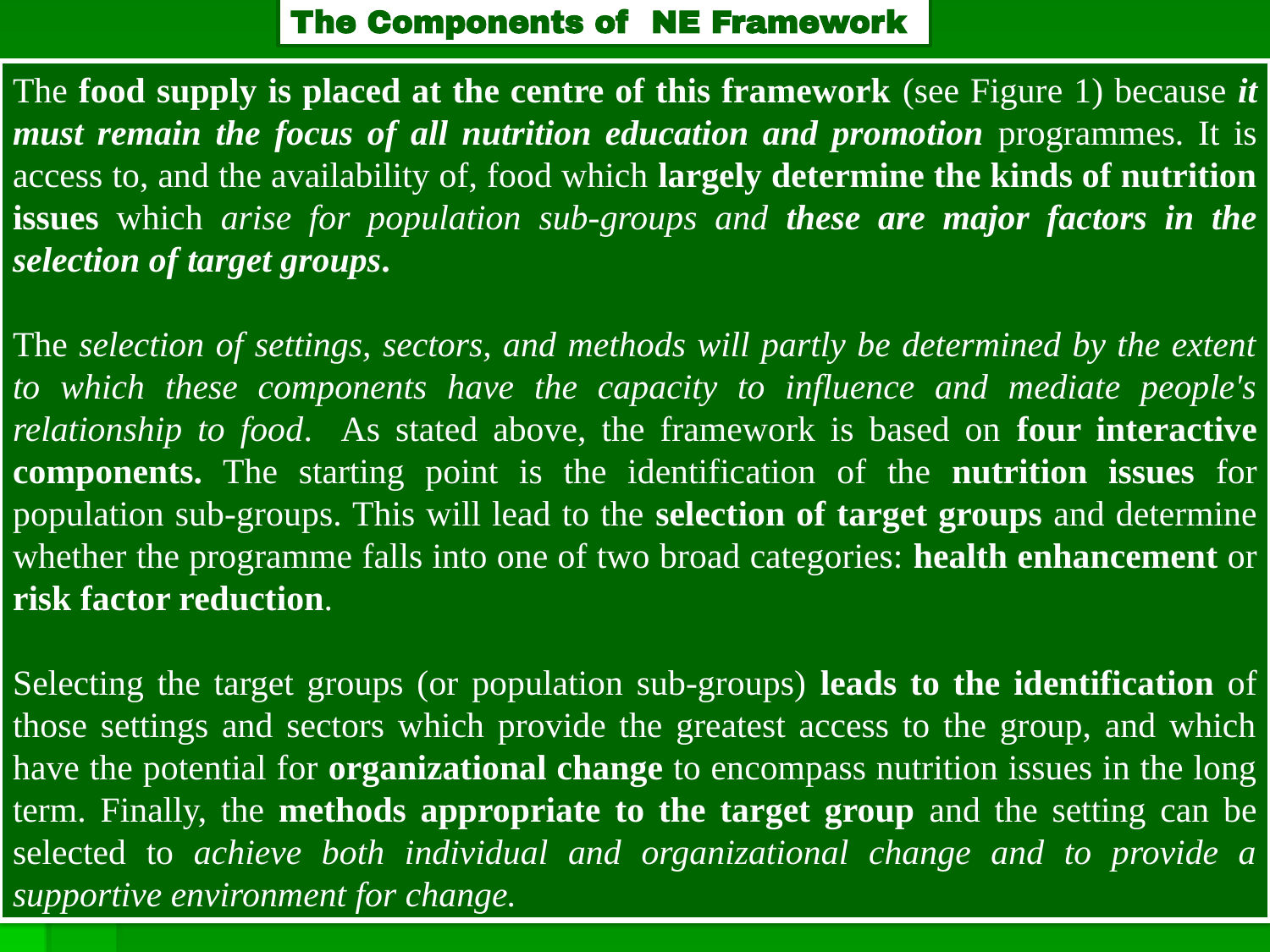

The Components of  NE Framework
The food supply is placed at the centre of this framework (see Figure 1) because it must remain the focus of all nutrition education and promotion programmes. It is access to, and the availability of, food which largely determine the kinds of nutrition issues which arise for population sub-groups and these are major factors in the selection of target groups.

The selection of settings, sectors, and methods will partly be determined by the extent to which these components have the capacity to influence and mediate people's relationship to food.  As stated above, the framework is based on four interactive components. The starting point is the identification of the nutrition issues for population sub-groups. This will lead to the selection of target groups and determine whether the programme falls into one of two broad categories: health enhancement or risk factor reduction.

Selecting the target groups (or population sub-groups) leads to the identification of those settings and sectors which provide the greatest access to the group, and which have the potential for organizational change to encompass nutrition issues in the long term. Finally, the methods appropriate to the target group and the setting can be selected to achieve both individual and organizational change and to provide a supportive environment for change.
CHS465
JOHALI NutHE2015
33